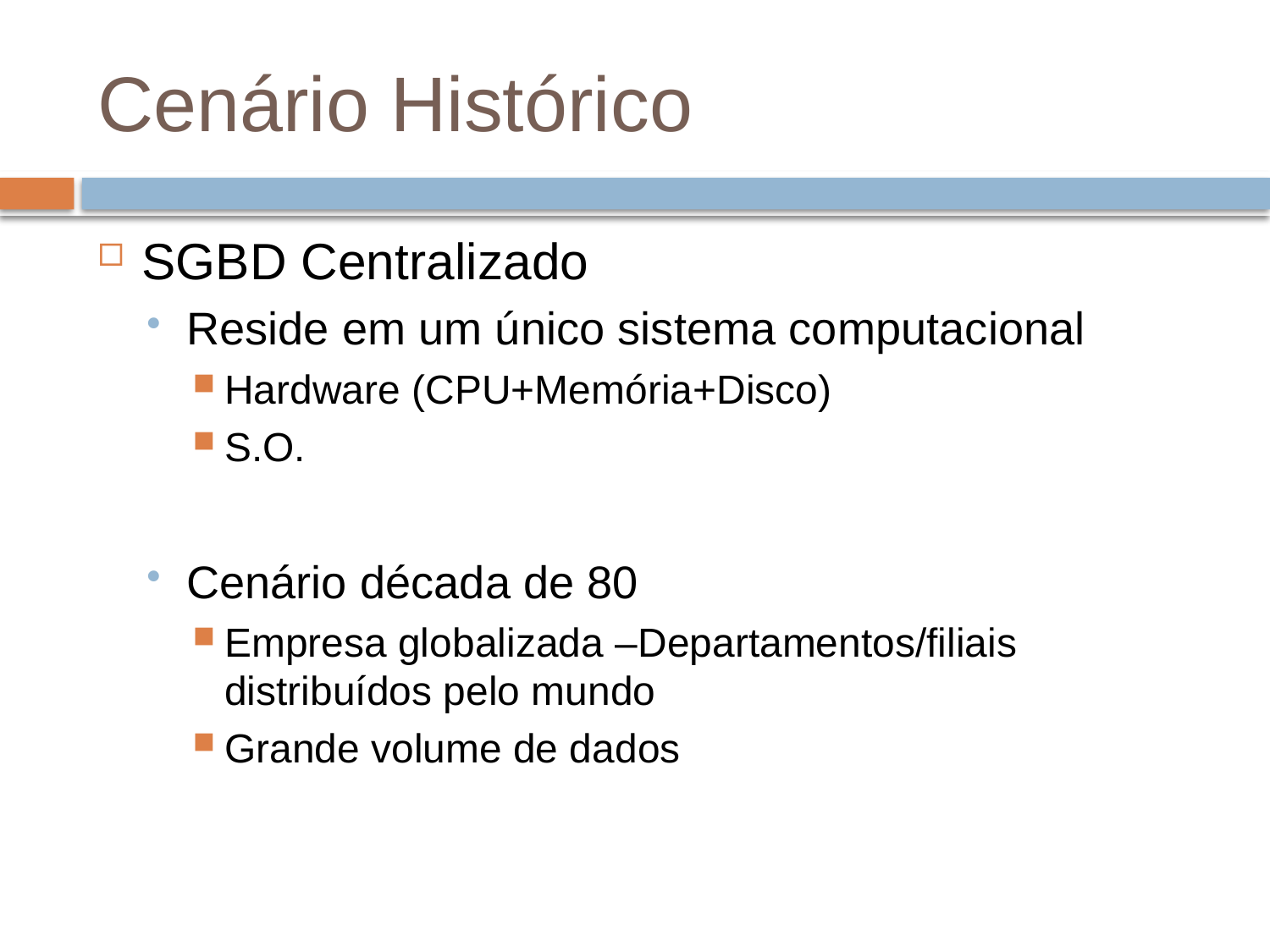

# Cenário Histórico
SGBD Centralizado
Reside em um único sistema computacional
Hardware (CPU+Memória+Disco)
S.O.

Cenário década de 80
Empresa globalizada –Departamentos/filiais distribuídos pelo mundo
Grande volume de dados